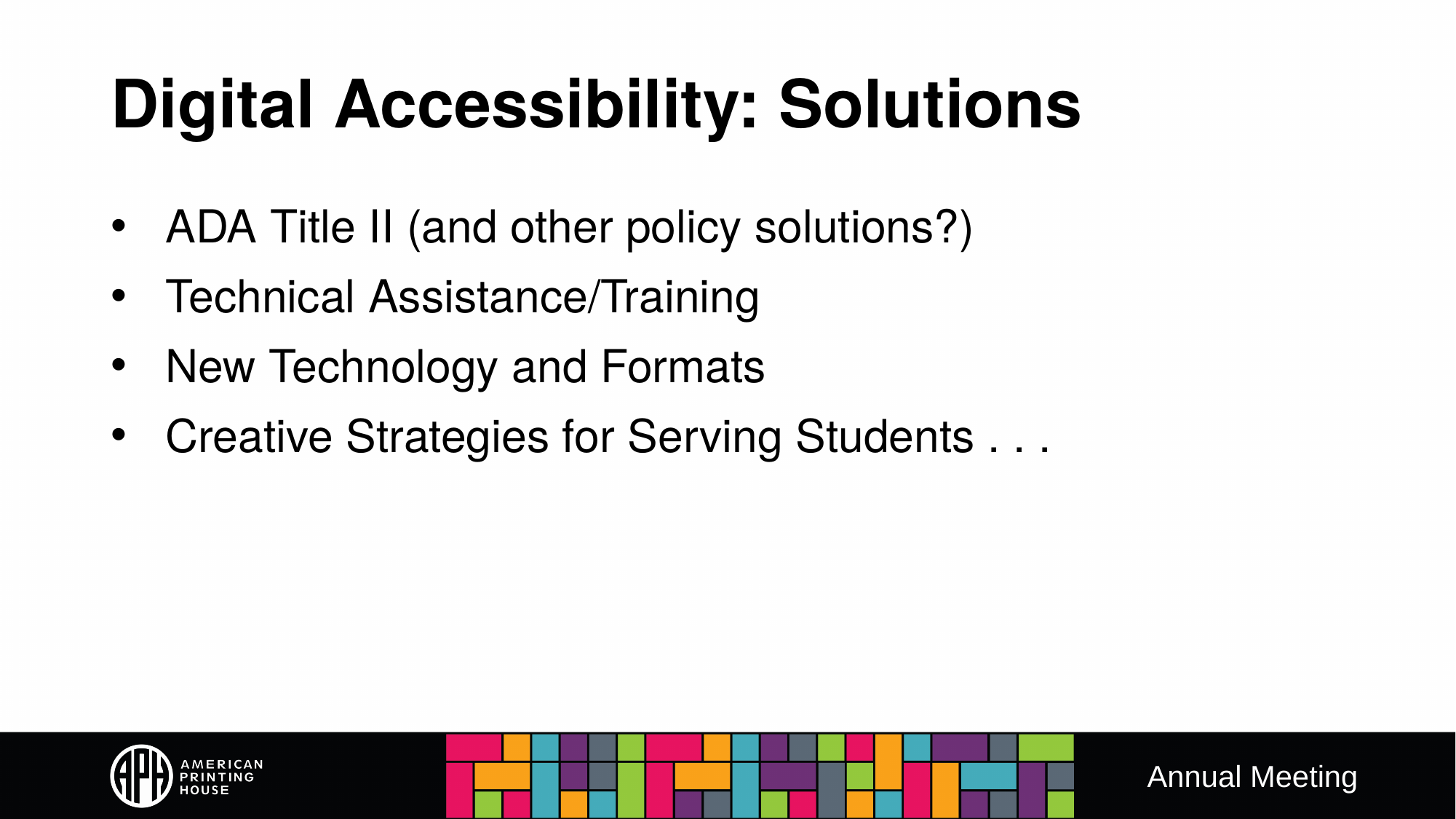

# Digital Accessibility: Solutions
ADA Title II (and other policy solutions?)
Technical Assistance/Training
New Technology and Formats
Creative Strategies for Serving Students . . .